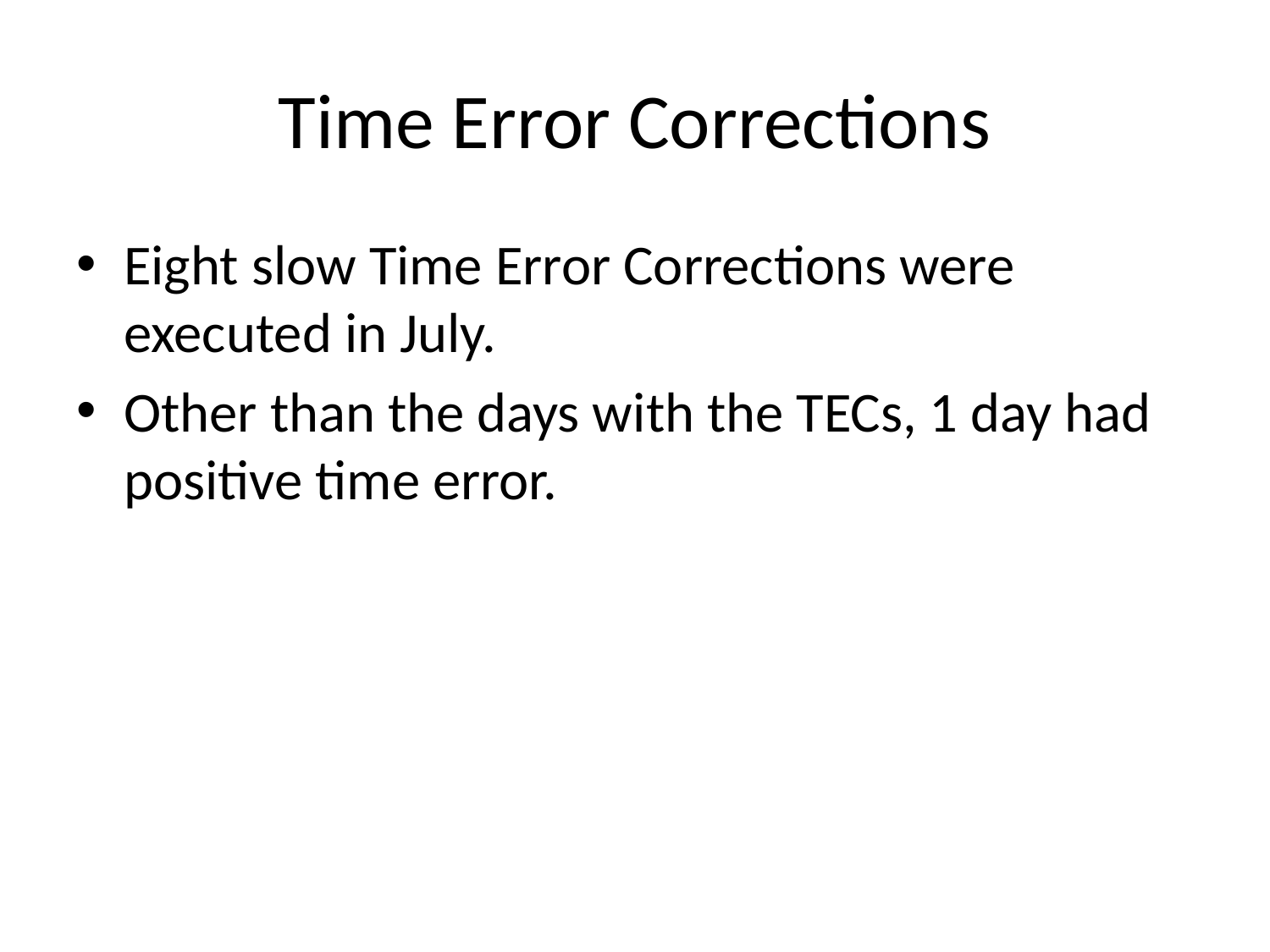

# Time Error Corrections
Eight slow Time Error Corrections were executed in July.
Other than the days with the TECs, 1 day had positive time error.